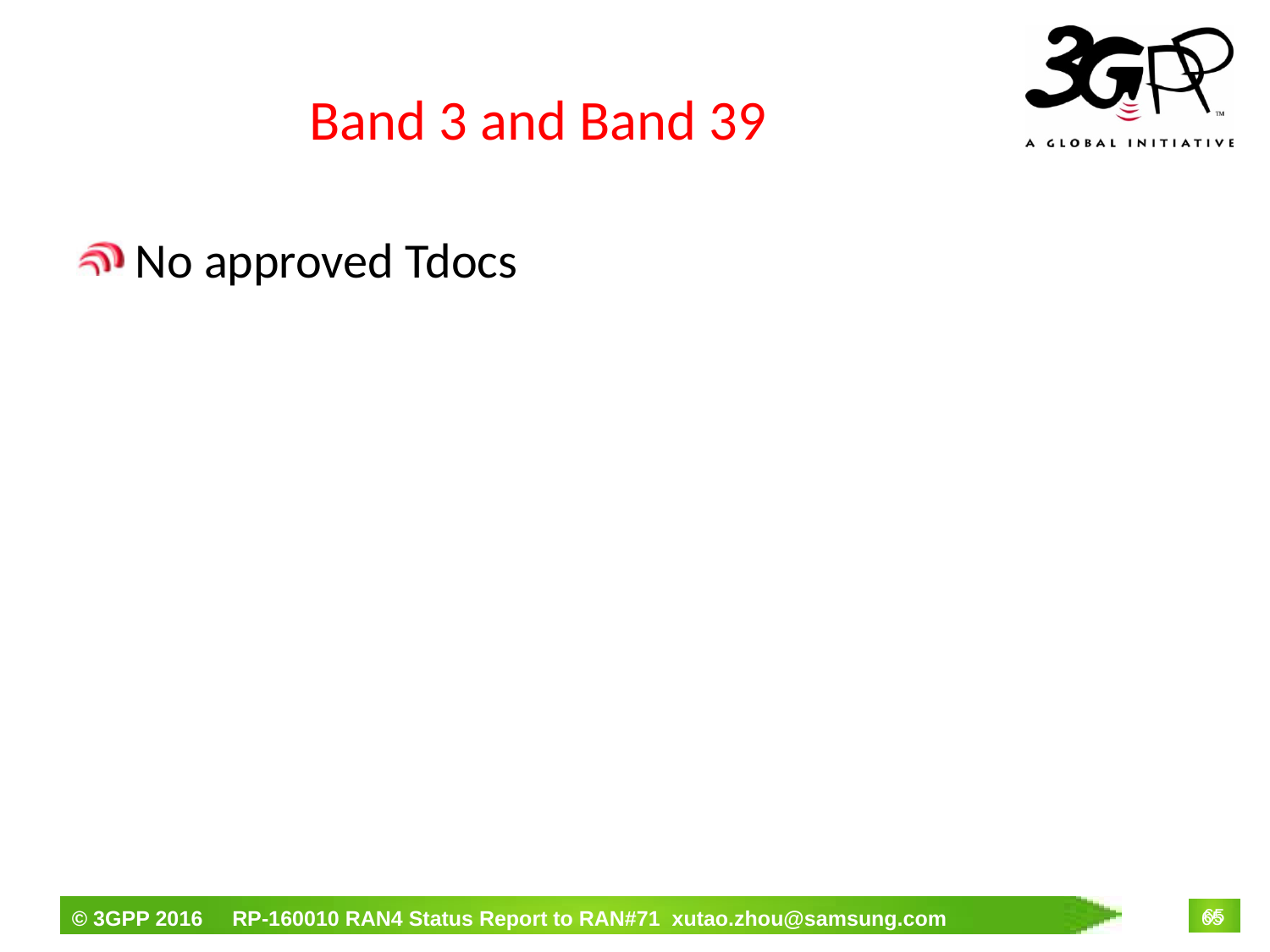

# Band 3 and Band 39
 No approved Tdocs
65